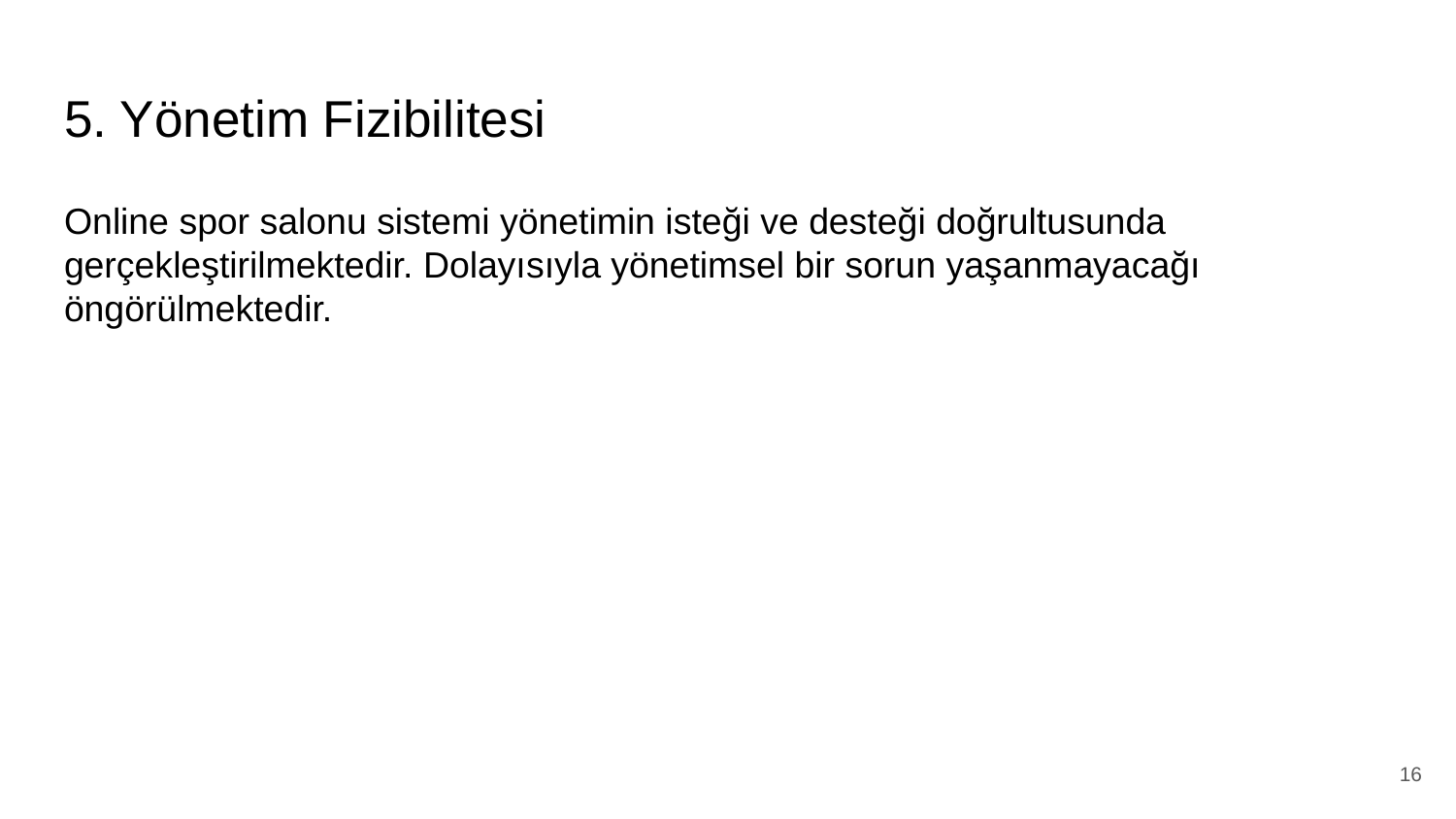

# 5. Yönetim Fizibilitesi
Online spor salonu sistemi yönetimin isteği ve desteği doğrultusunda gerçekleştirilmektedir. Dolayısıyla yönetimsel bir sorun yaşanmayacağı öngörülmektedir.
16